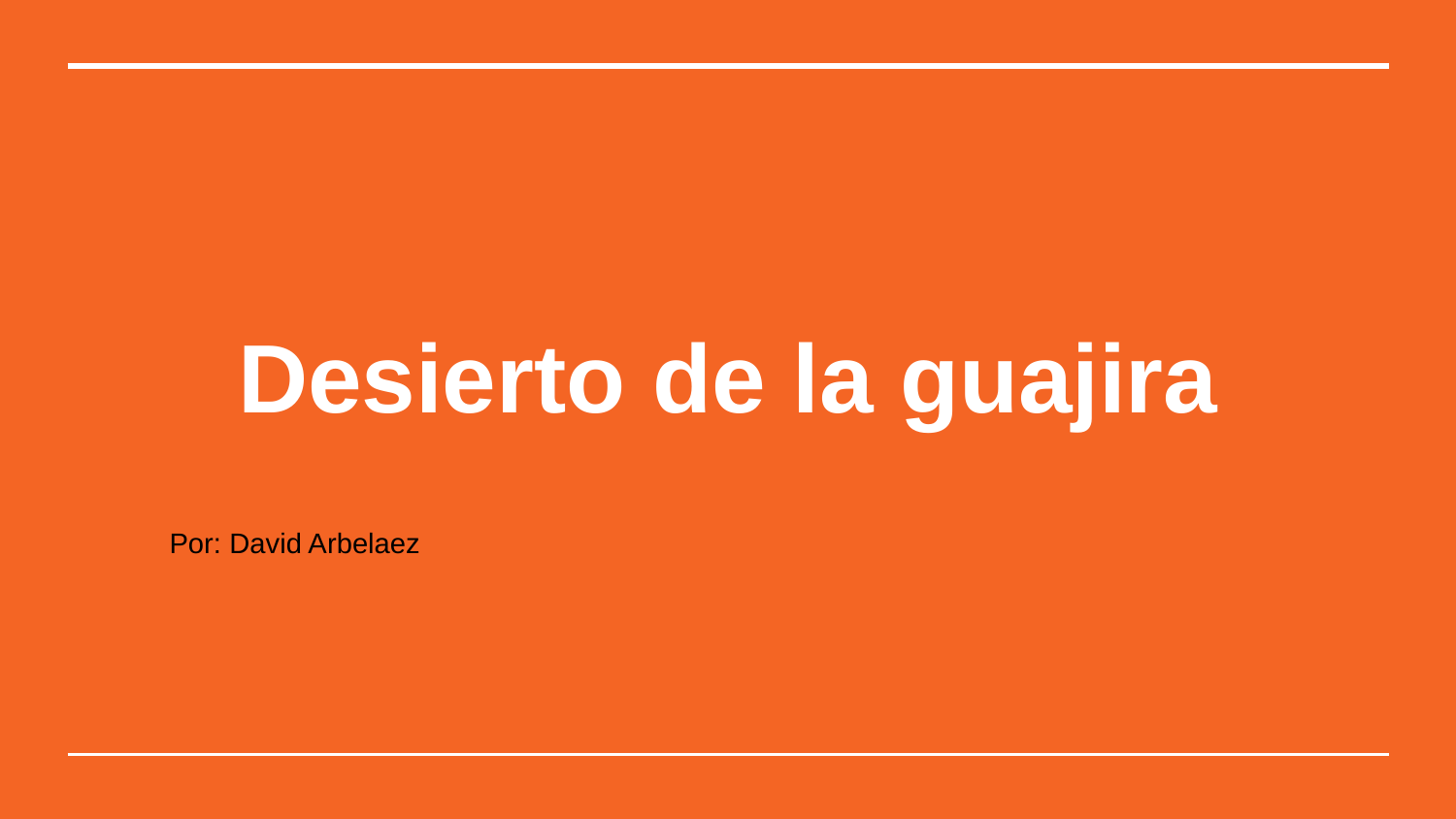

# Desierto de la guajira
Por: David Arbelaez